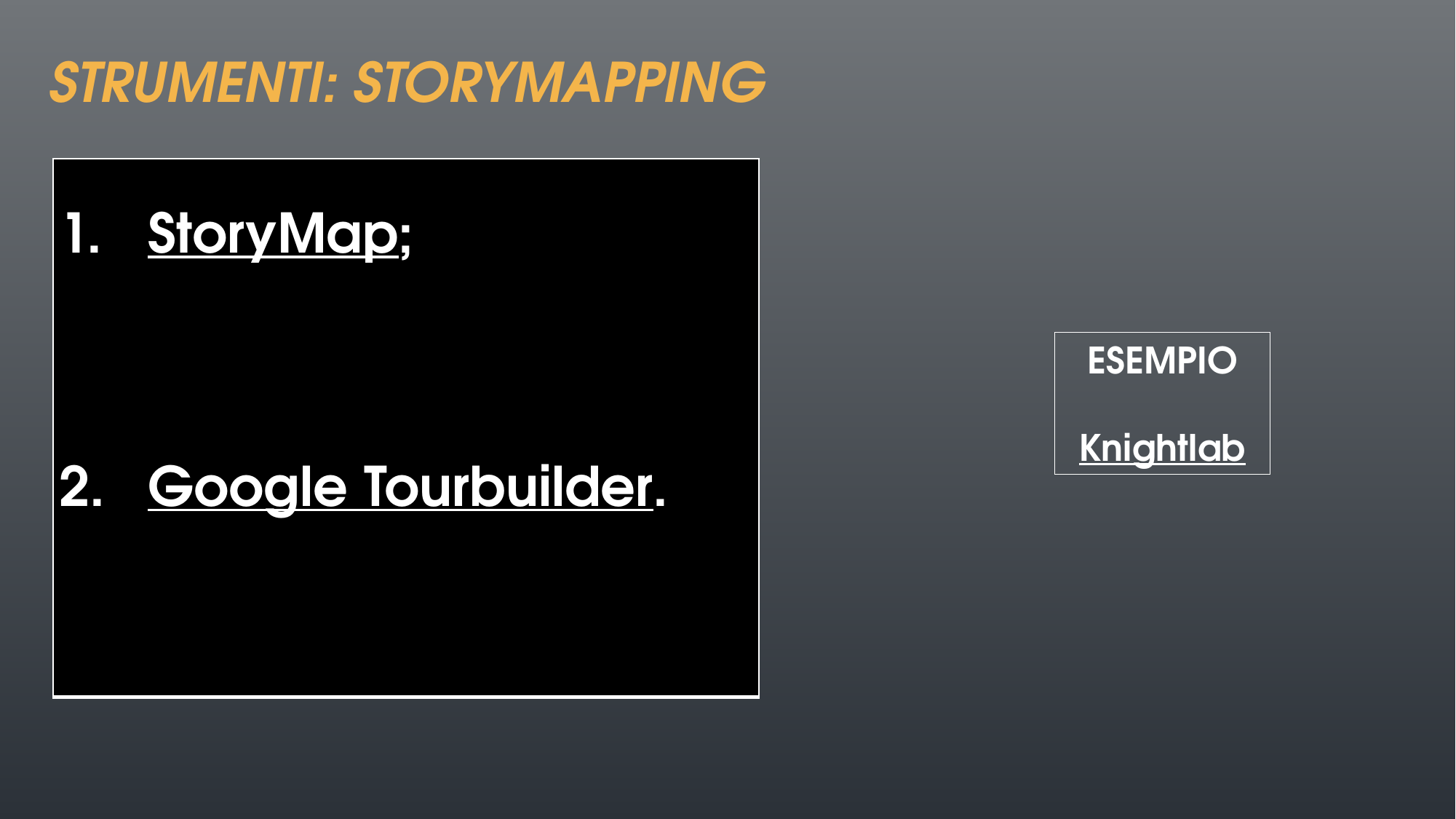

# Strumenti: storymapping
| StoryMap; Google Tourbuilder. |
| --- |
ESEMPIO

Knightlab